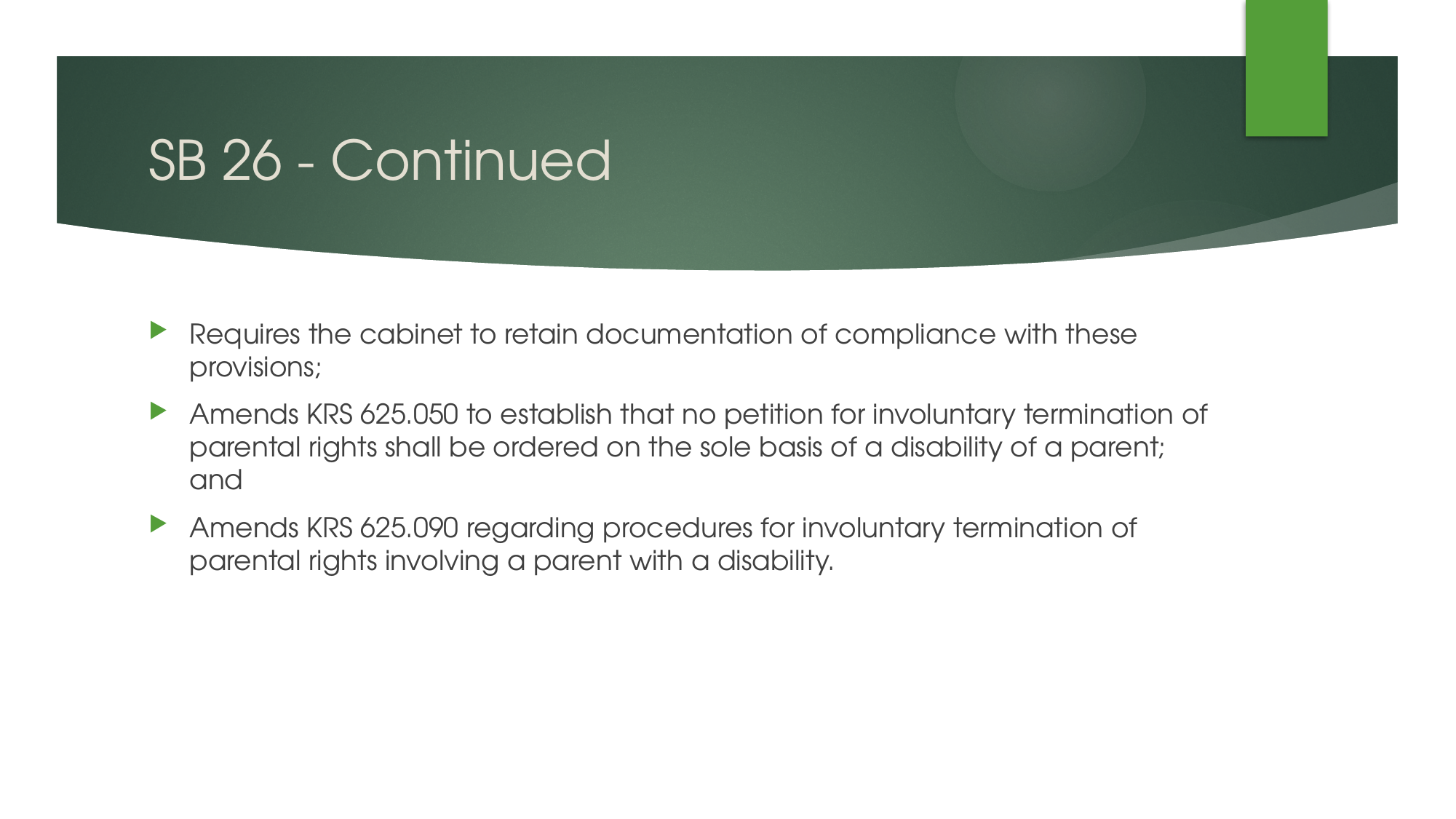

# SB 26 - Continued
Requires the cabinet to retain documentation of compliance with these provisions;
Amends KRS 625.050 to establish that no petition for involuntary termination of parental rights shall be ordered on the sole basis of a disability of a parent; and
Amends KRS 625.090 regarding procedures for involuntary termination of parental rights involving a parent with a disability.